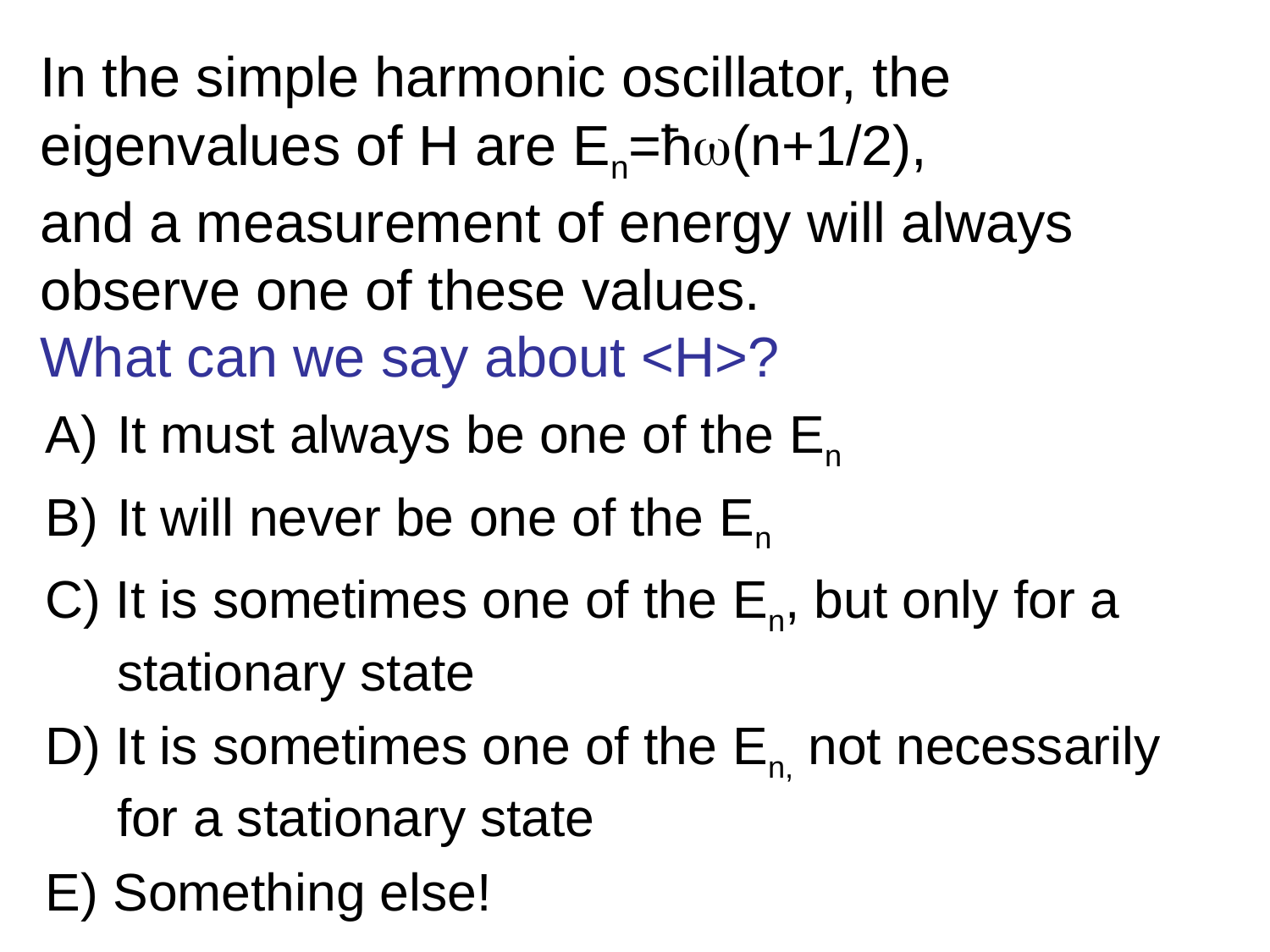

# In the simple harmonic oscillator, the eigenvalues of H are En=ħω(n+1/2), and a measurement of energy will always observe one of these values. What can we say about <H>?
It must always be one of the En
It will never be one of the En
C) It is sometimes one of the En, but only for a stationary state
D) It is sometimes one of the En, not necessarily for a stationary state
E) Something else!